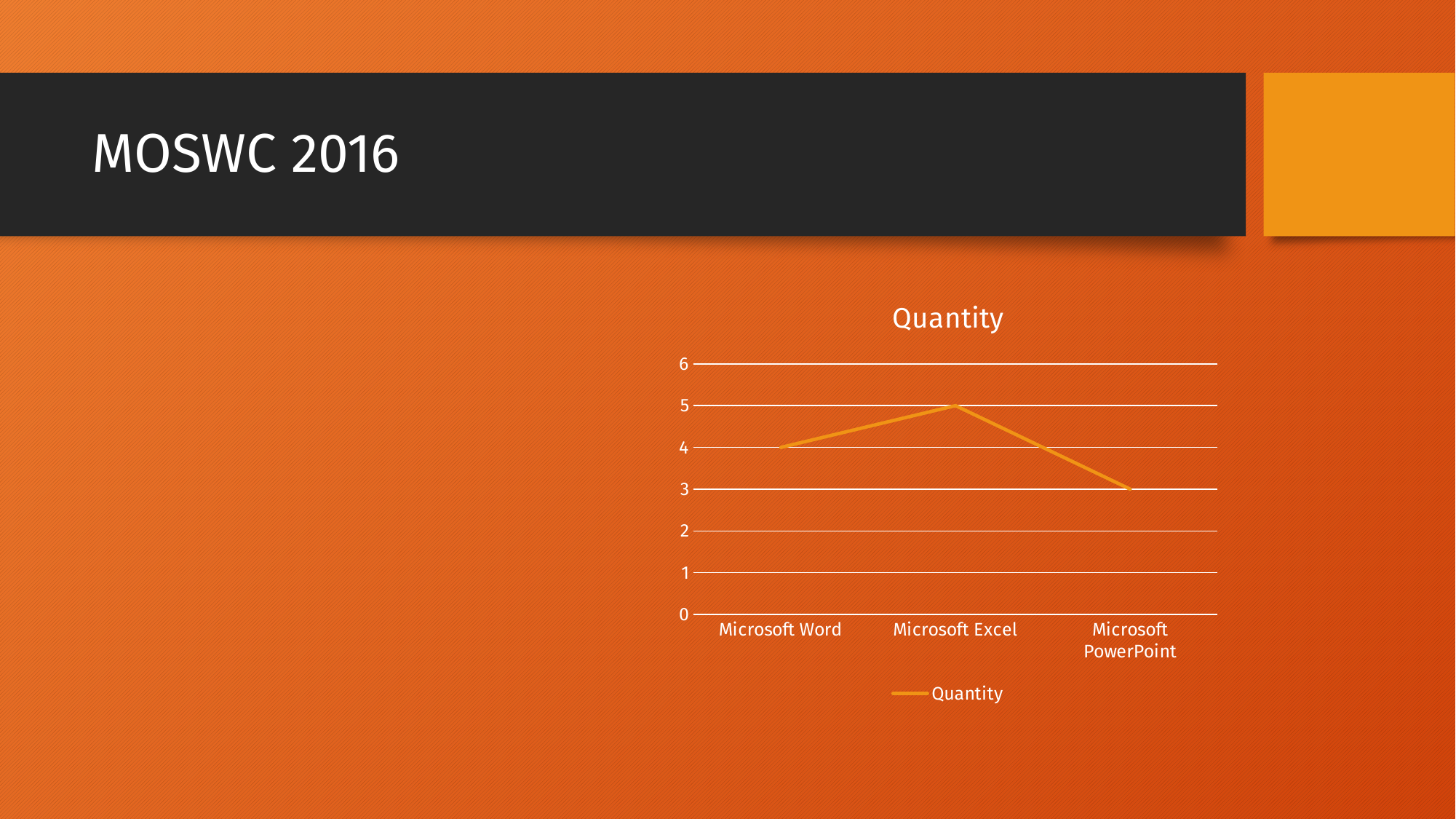

# MOSWC 2016

### Chart:

| Category | Quantity |
|---|---|
| Microsoft Word | 4.0 |
| Microsoft Excel | 5.0 |
| Microsoft PowerPoint | 3.0 |